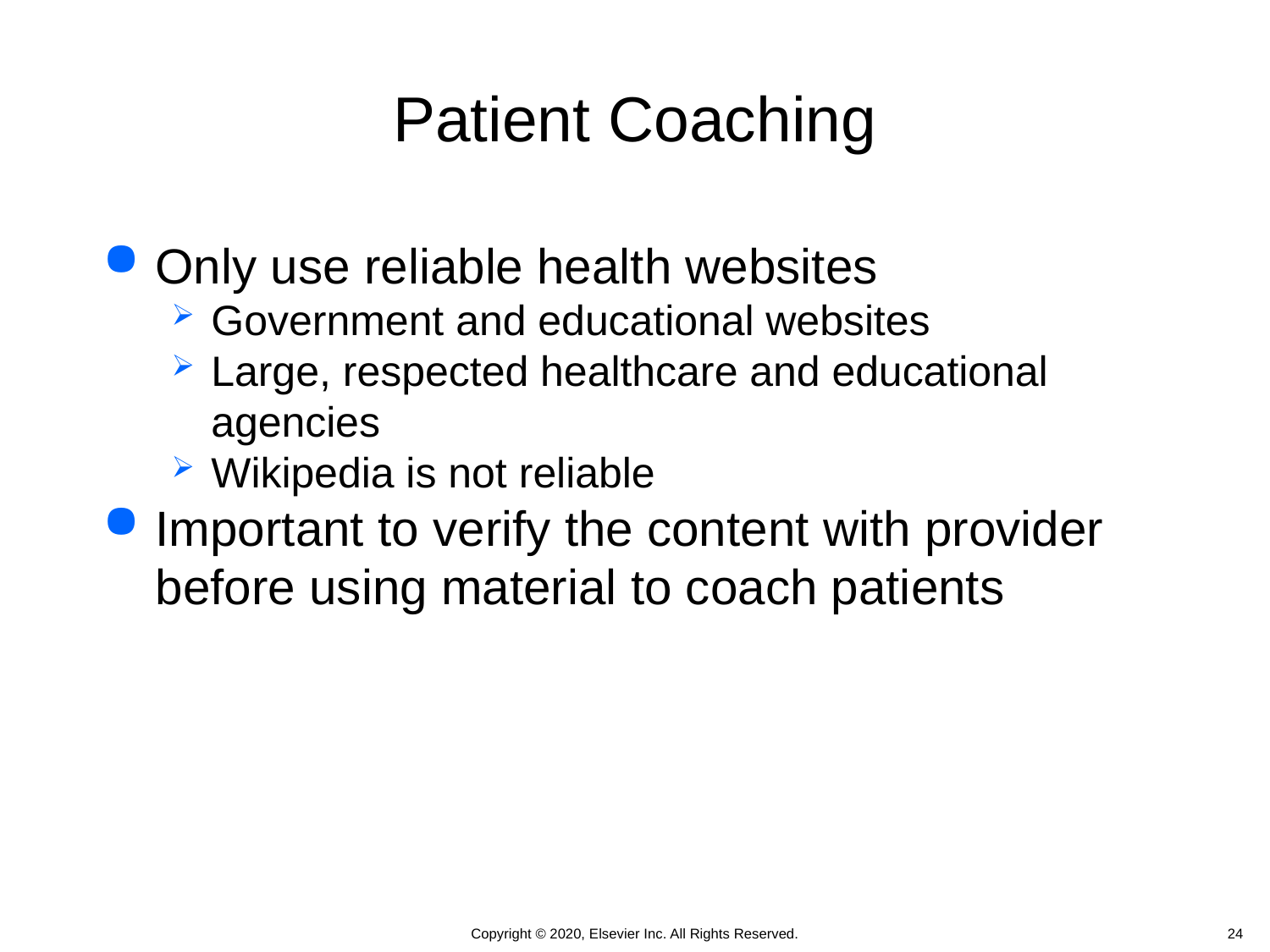

# Patient Coaching
Only use reliable health websites
Government and educational websites
Large, respected healthcare and educational agencies
Wikipedia is not reliable
Important to verify the content with provider before using material to coach patients
24